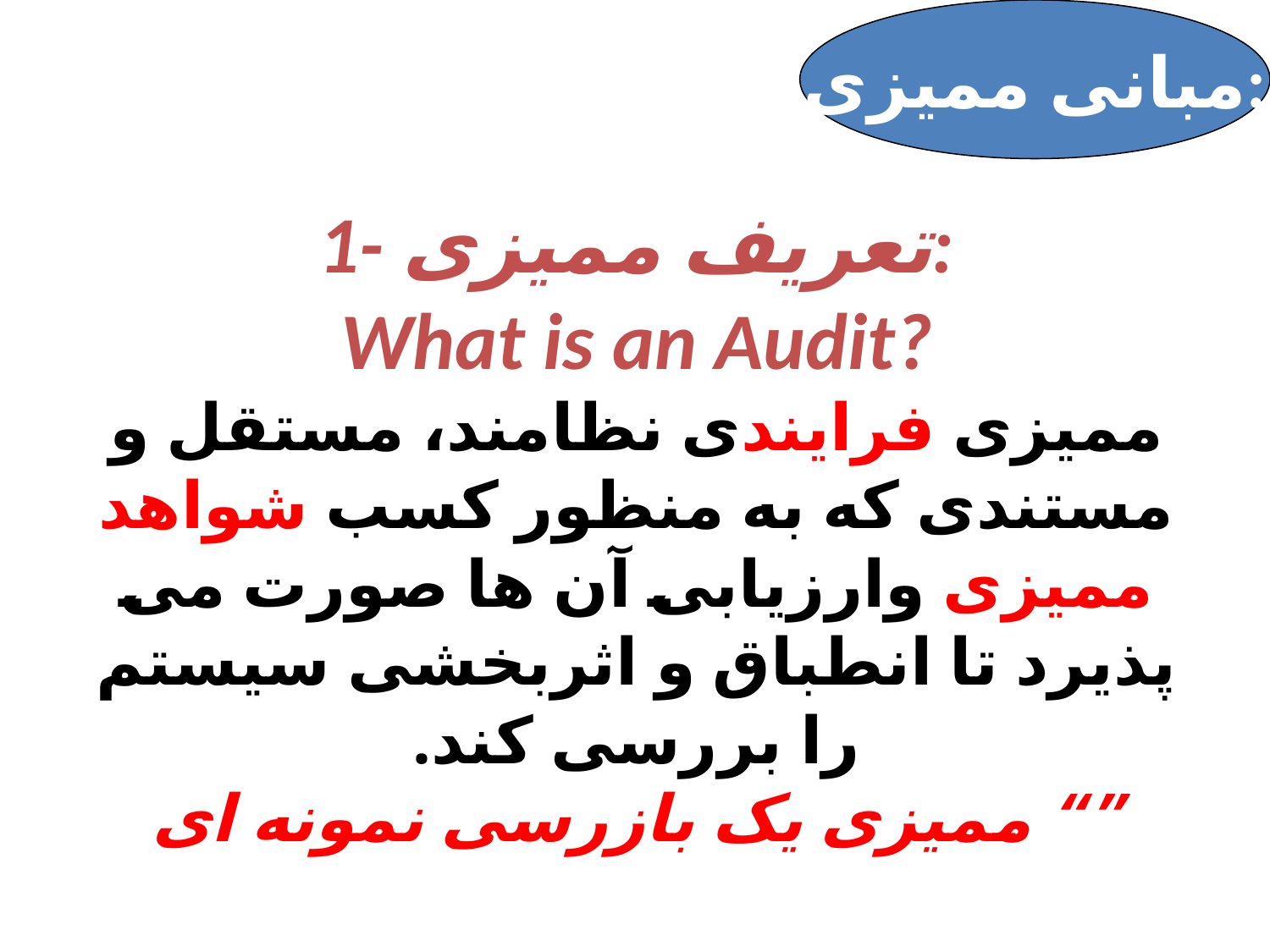

مبانی ممیزی:
# 1- تعریف ممیزی: What is an Audit? ممیزی فرایندی نظامند، مستقل و مستندی که به منظور کسب شواهد ممیزی وارزیابی آن ها صورت می پذیرد تا انطباق و اثربخشی سیستم را بررسی کند. “ ممیزی یک بازرسی نمونه ای”